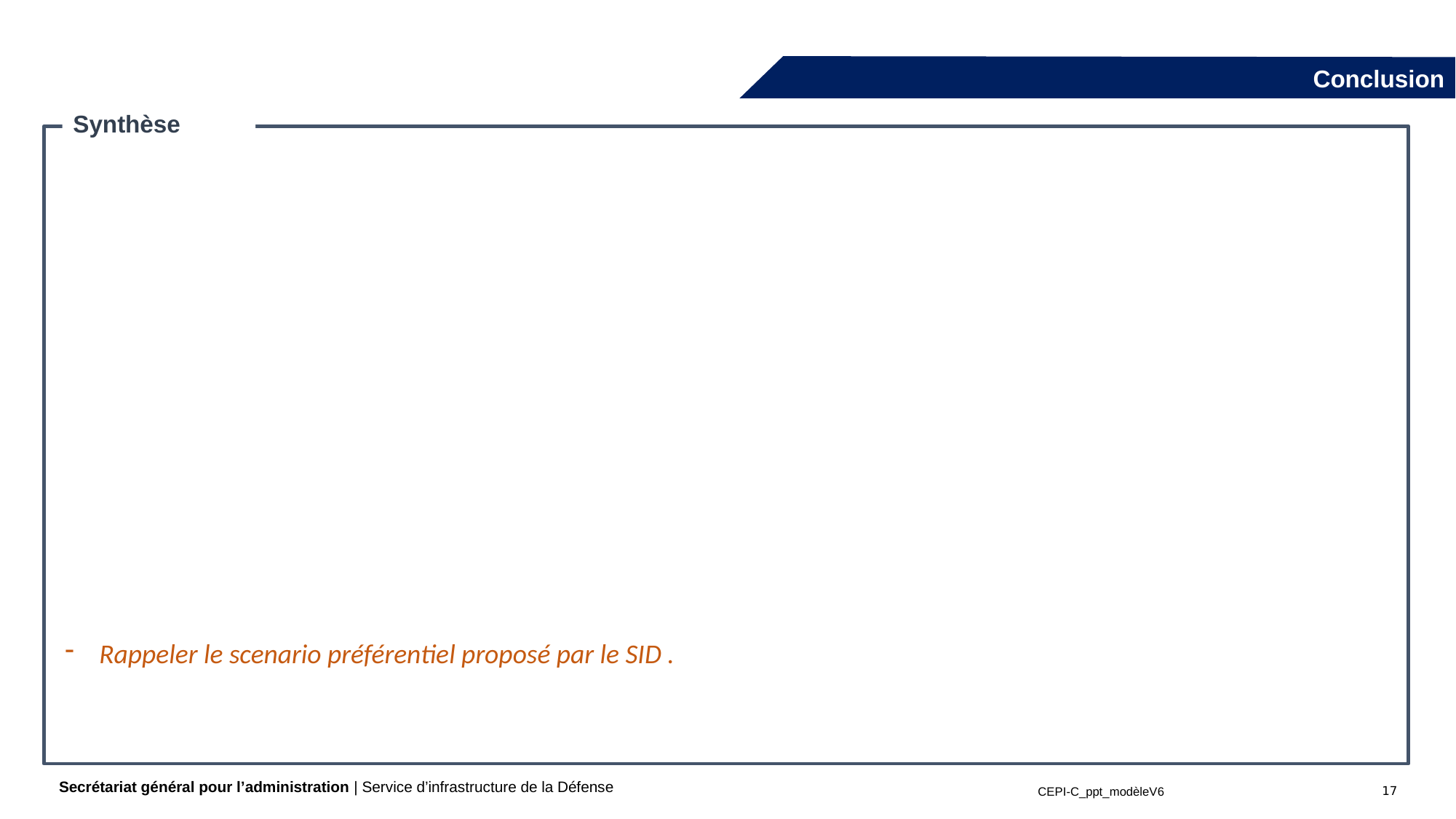

Conclusion
Synthèse

Rappeler le scenario préférentiel proposé par le SID .
17
CEPI-C_ppt_modèleV6